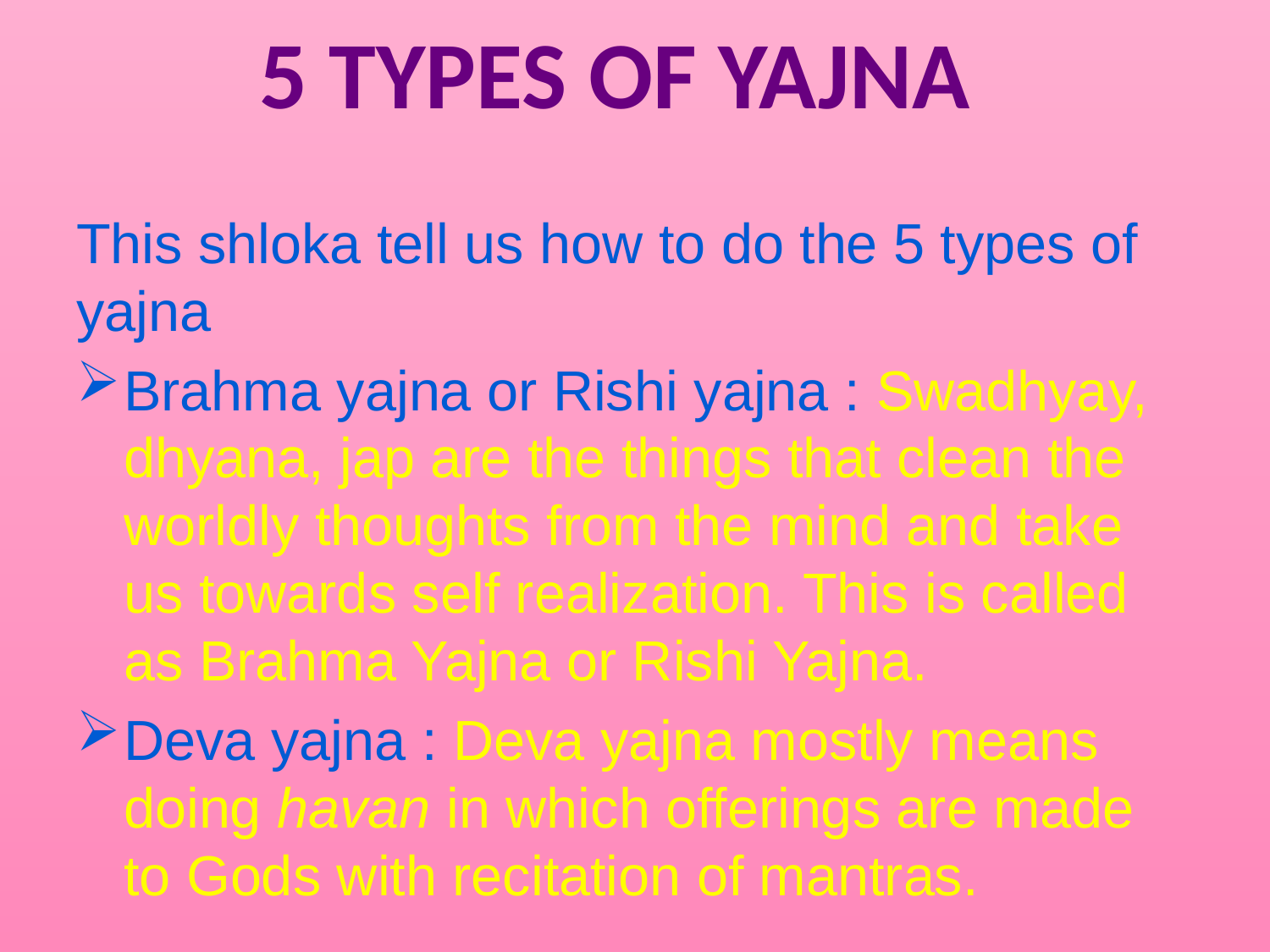

5 types of yajna
This shloka tell us how to do the 5 types of yajna
Brahma yajna or Rishi yajna : Swadhyay, dhyana, jap are the things that clean the worldly thoughts from the mind and take us towards self realization. This is called as Brahma Yajna or Rishi Yajna.
Deva yajna : Deva yajna mostly means doing havan in which offerings are made to Gods with recitation of mantras.